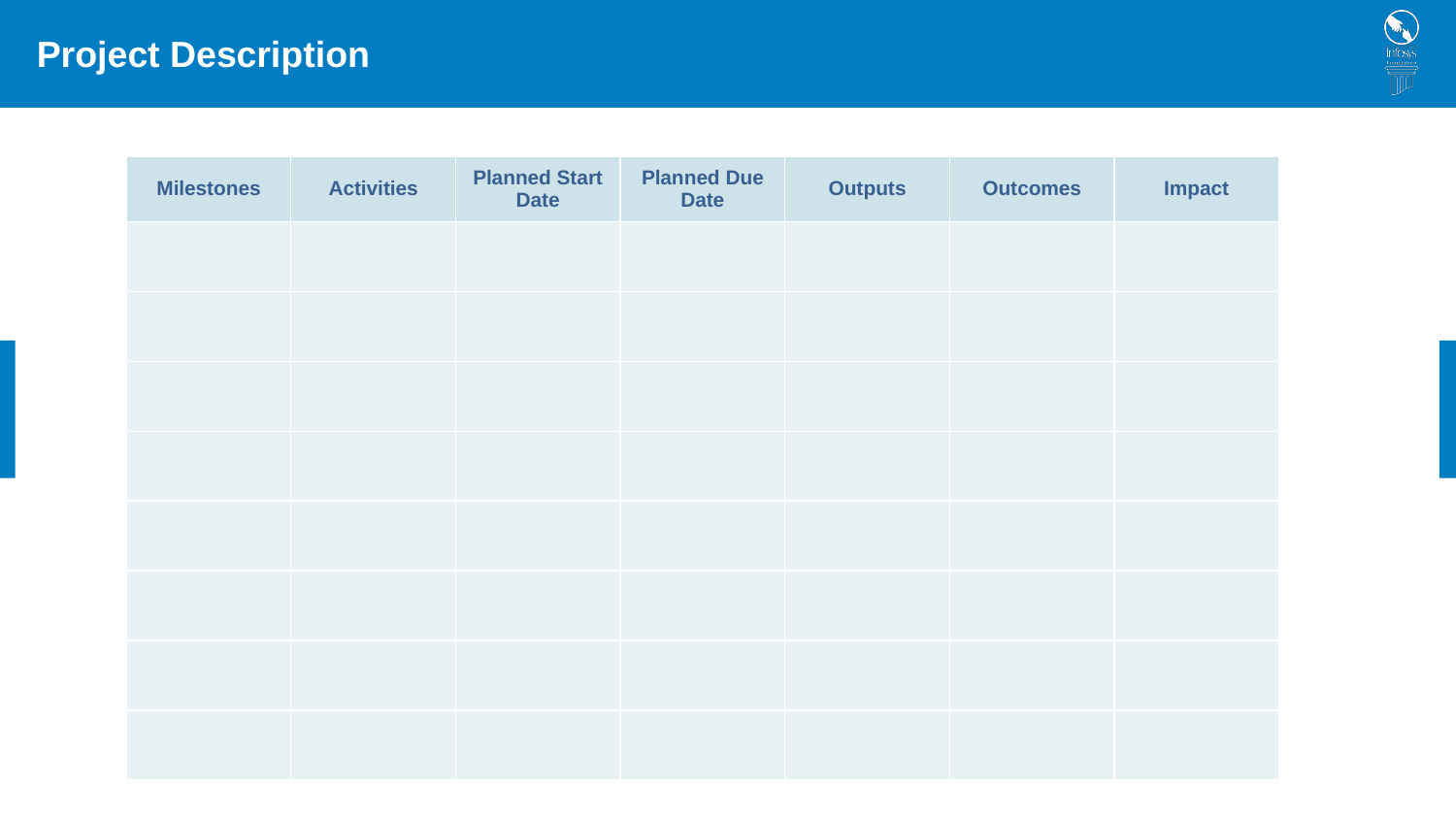

Project Description
| Milestones | Activities | Planned Start Date | Planned Due Date | Outputs | Outcomes | Impact |
| --- | --- | --- | --- | --- | --- | --- |
|  |  |  |  |  |  |  |
|  |  |  |  |  |  |  |
|  |  |  |  |  |  |  |
|  |  |  |  |  |  |  |
|  |  |  |  |  |  |  |
|  |  |  |  |  |  |  |
|  |  |  |  |  |  |  |
|  |  |  |  |  |  |  |